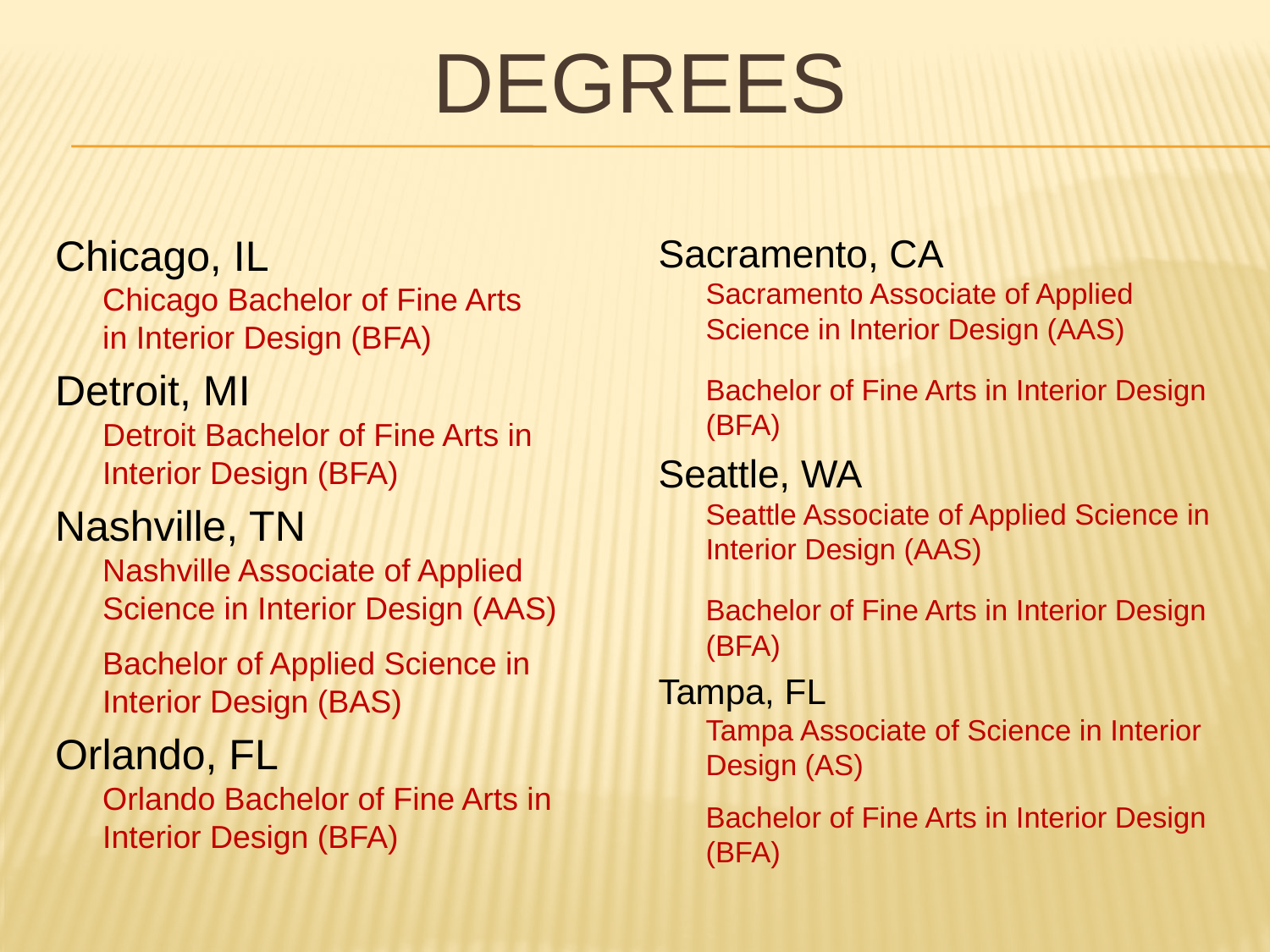

# Degrees
Chicago, IL
Chicago Bachelor of Fine Arts 	in Interior Design (BFA)
Detroit, MI
Detroit Bachelor of Fine Arts in Interior Design (BFA)
Nashville, TN
Nashville Associate of Applied Science in Interior Design (AAS)

	Bachelor of Applied Science in Interior Design (BAS)
Orlando, FL
Orlando Bachelor of Fine Arts in Interior Design (BFA)
Sacramento, CA
Sacramento Associate of Applied Science in Interior Design (AAS)

	Bachelor of Fine Arts in Interior Design (BFA)
Seattle, WA
Seattle Associate of Applied Science in Interior Design (AAS)

	Bachelor of Fine Arts in Interior Design (BFA)
Tampa, FL
Tampa Associate of Science in Interior Design (AS)

	Bachelor of Fine Arts in Interior Design (BFA)